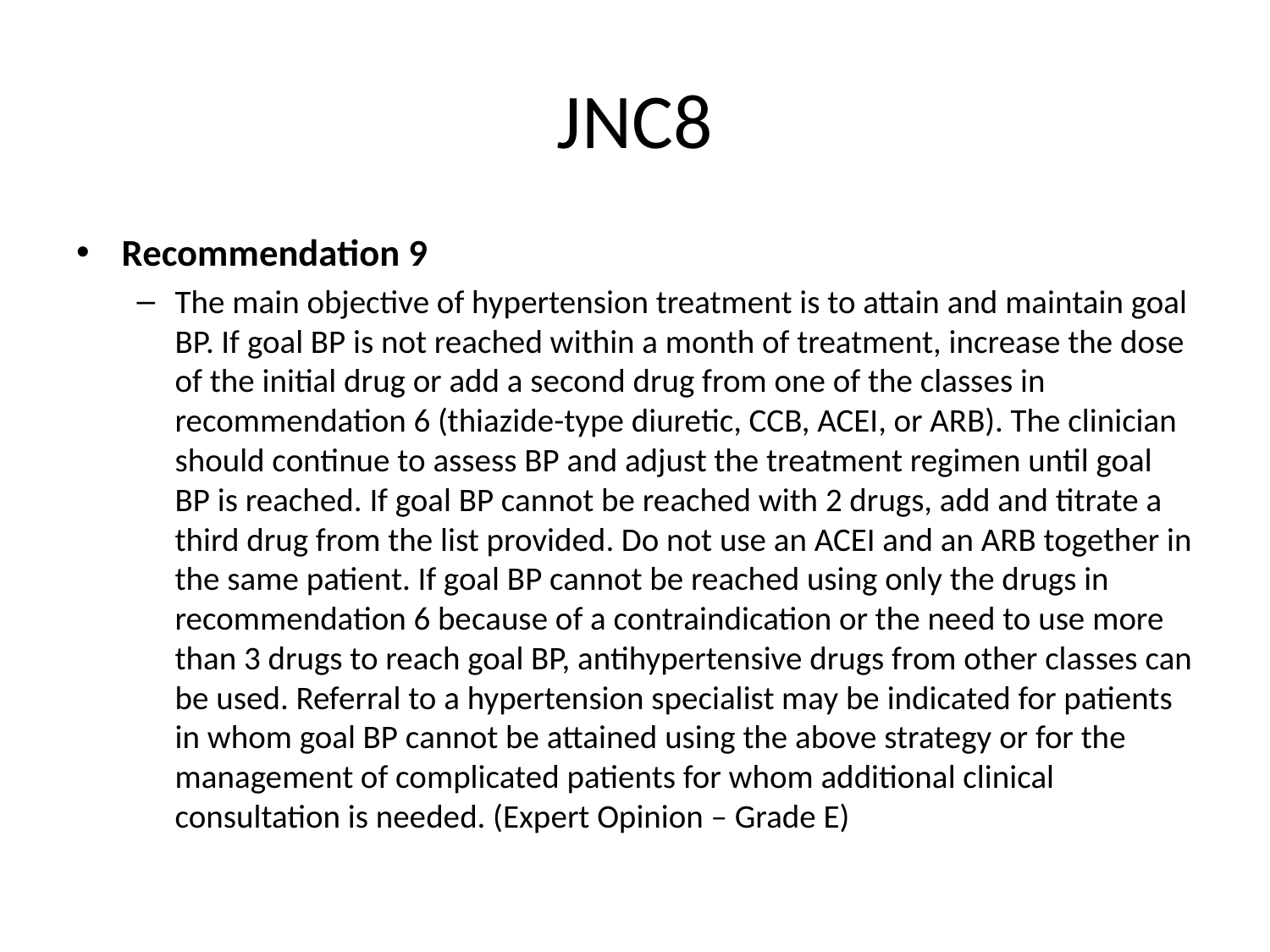

# JNC8
Recommendation 9
The main objective of hypertension treatment is to attain and maintain goal BP. If goal BP is not reached within a month of treatment, increase the dose of the initial drug or add a second drug from one of the classes in recommendation 6 (thiazide-type diuretic, CCB, ACEI, or ARB). The clinician should continue to assess BP and adjust the treatment regimen until goal BP is reached. If goal BP cannot be reached with 2 drugs, add and titrate a third drug from the list provided. Do not use an ACEI and an ARB together in the same patient. If goal BP cannot be reached using only the drugs in recommendation 6 because of a contraindication or the need to use more than 3 drugs to reach goal BP, antihypertensive drugs from other classes can be used. Referral to a hypertension specialist may be indicated for patients in whom goal BP cannot be attained using the above strategy or for the management of complicated patients for whom additional clinical consultation is needed. (Expert Opinion – Grade E)